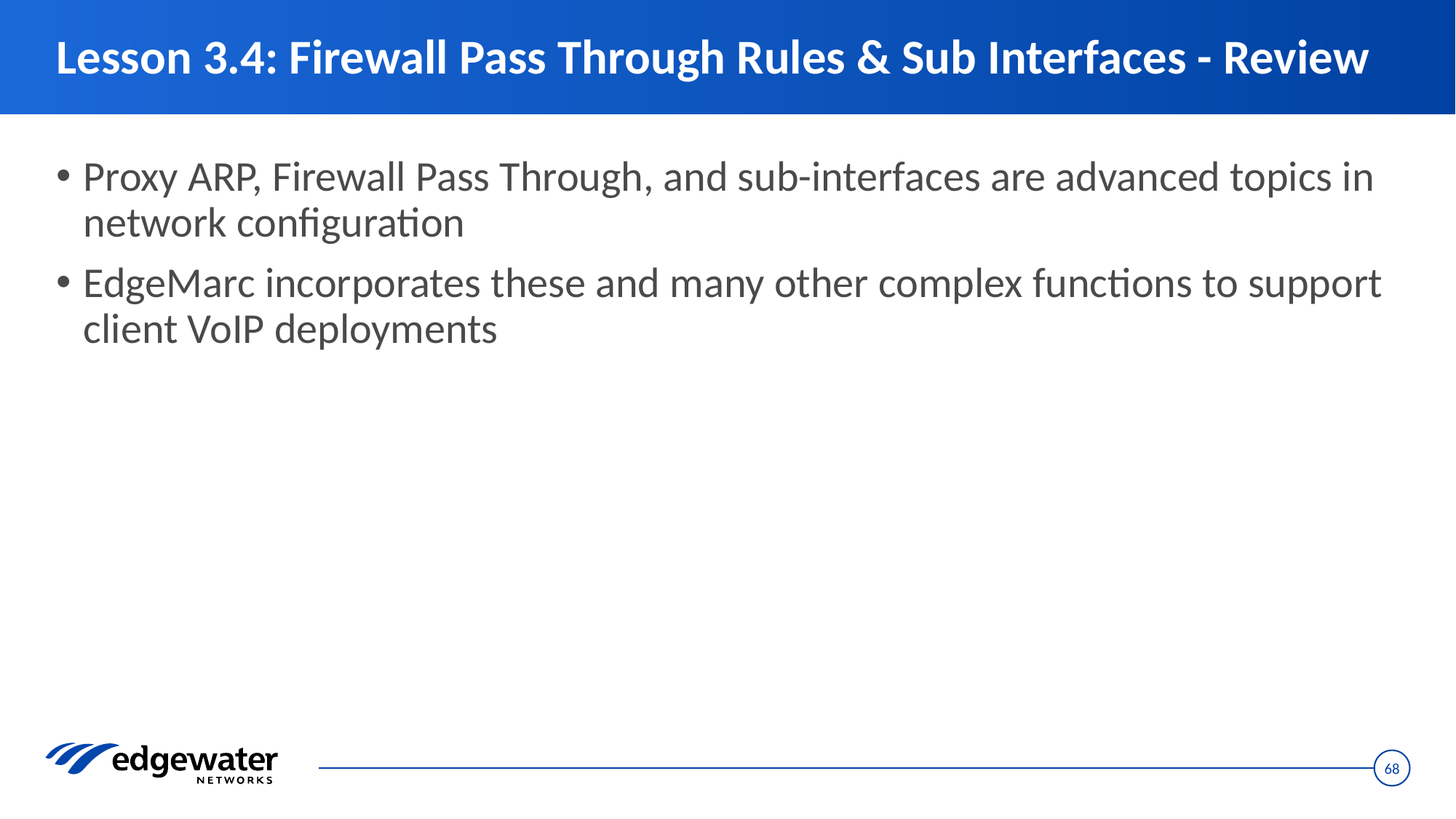

# Lesson 3.4: Firewall Pass Through Rules & Sub Interfaces - Review
Proxy ARP, Firewall Pass Through, and sub-interfaces are advanced topics in network configuration
EdgeMarc incorporates these and many other complex functions to support client VoIP deployments